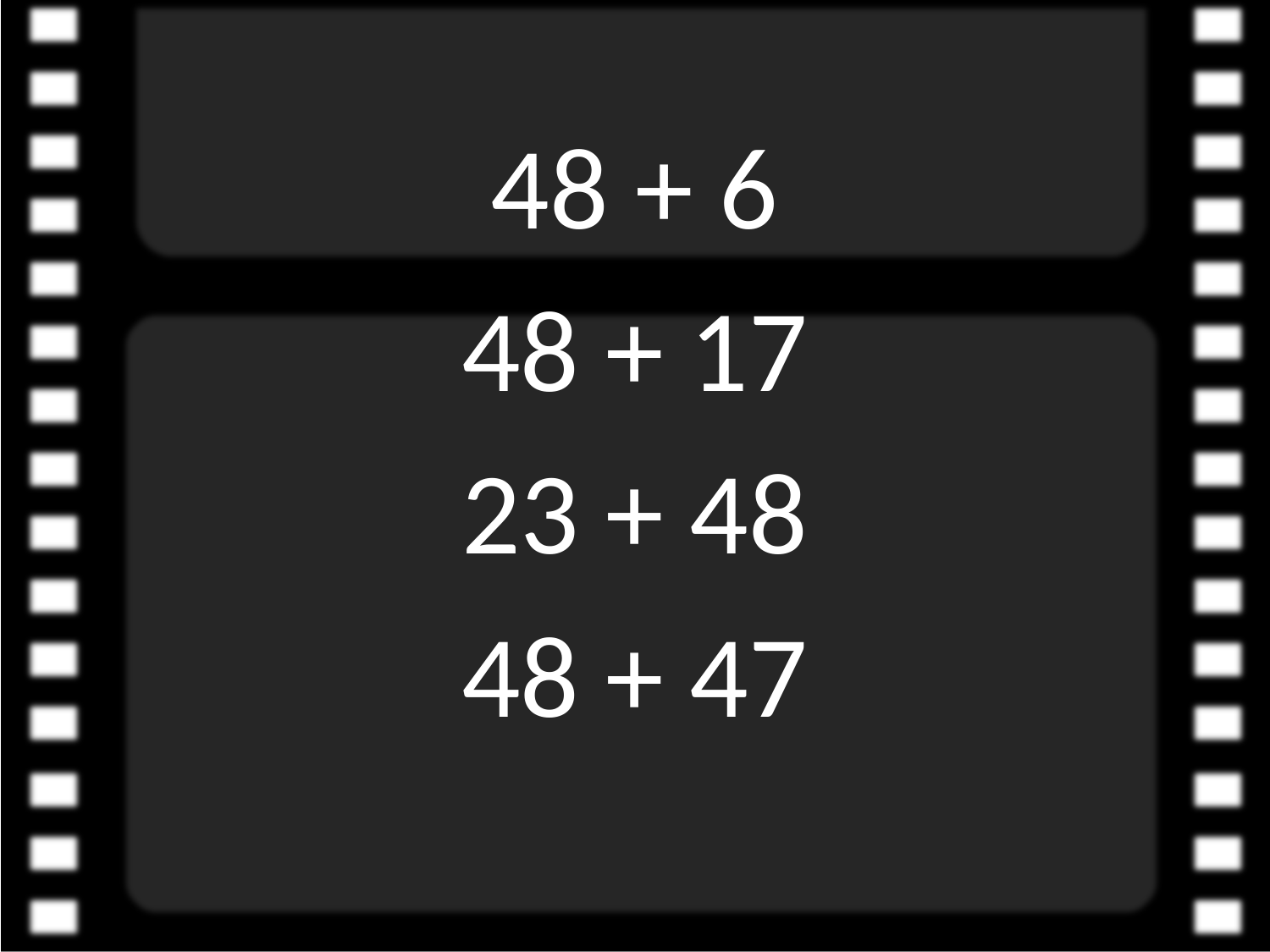

48 + 6
48 + 17
23 + 48
48 + 47